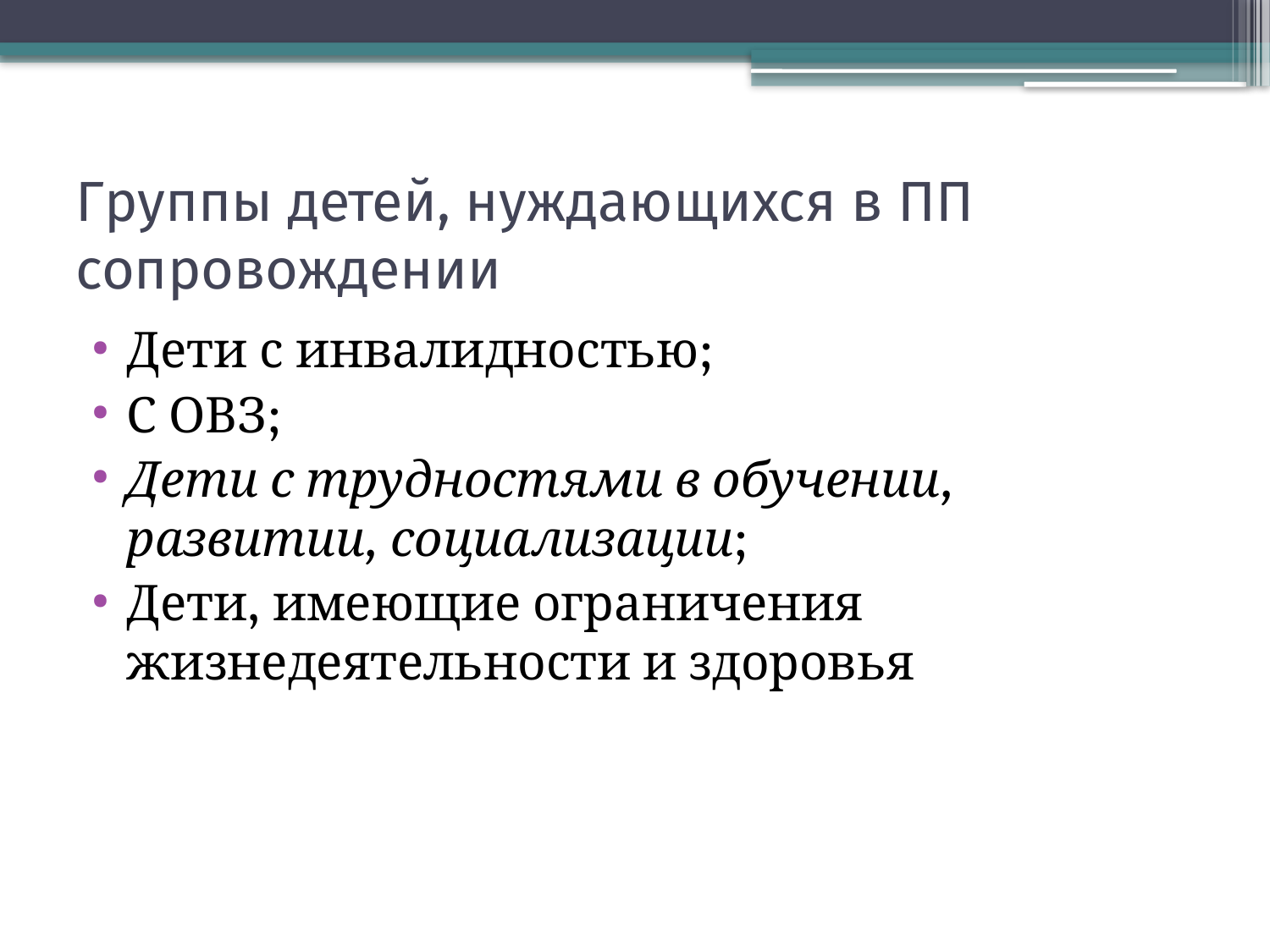

# Группы детей, нуждающихся в ПП сопровождении
Дети с инвалидностью;
С ОВЗ;
Дети с трудностями в обучении, развитии, социализации;
Дети, имеющие ограничения жизнедеятельности и здоровья